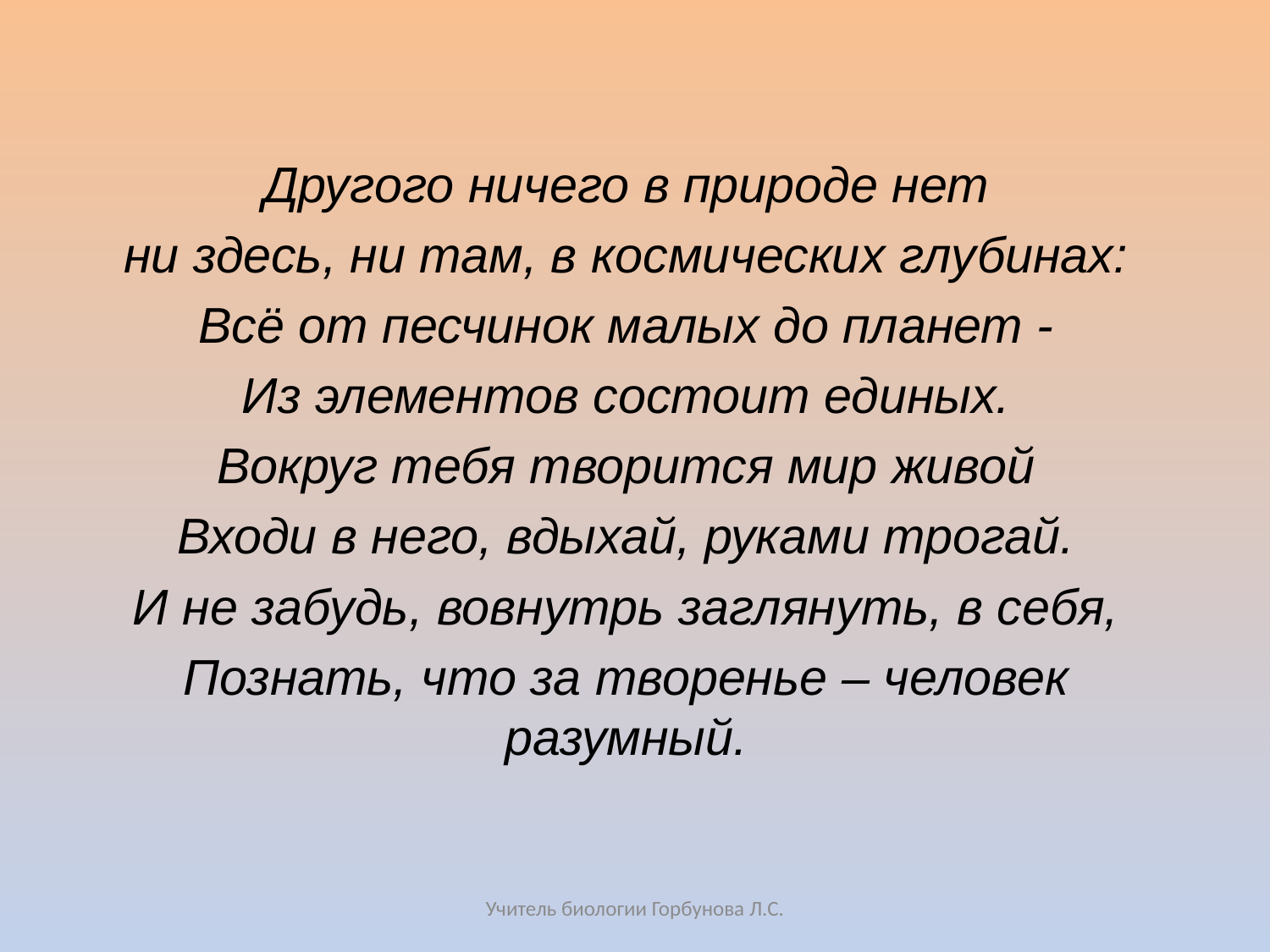

Другого ничего в природе нет
ни здесь, ни там, в космических глубинах:
Всё от песчинок малых до планет -
Из элементов состоит единых.
Вокруг тебя творится мир живой
Входи в него, вдыхай, руками трогай.
И не забудь, вовнутрь заглянуть, в себя,
Познать, что за творенье – человек разумный.

Учитель биологии Горбунова Л.С.